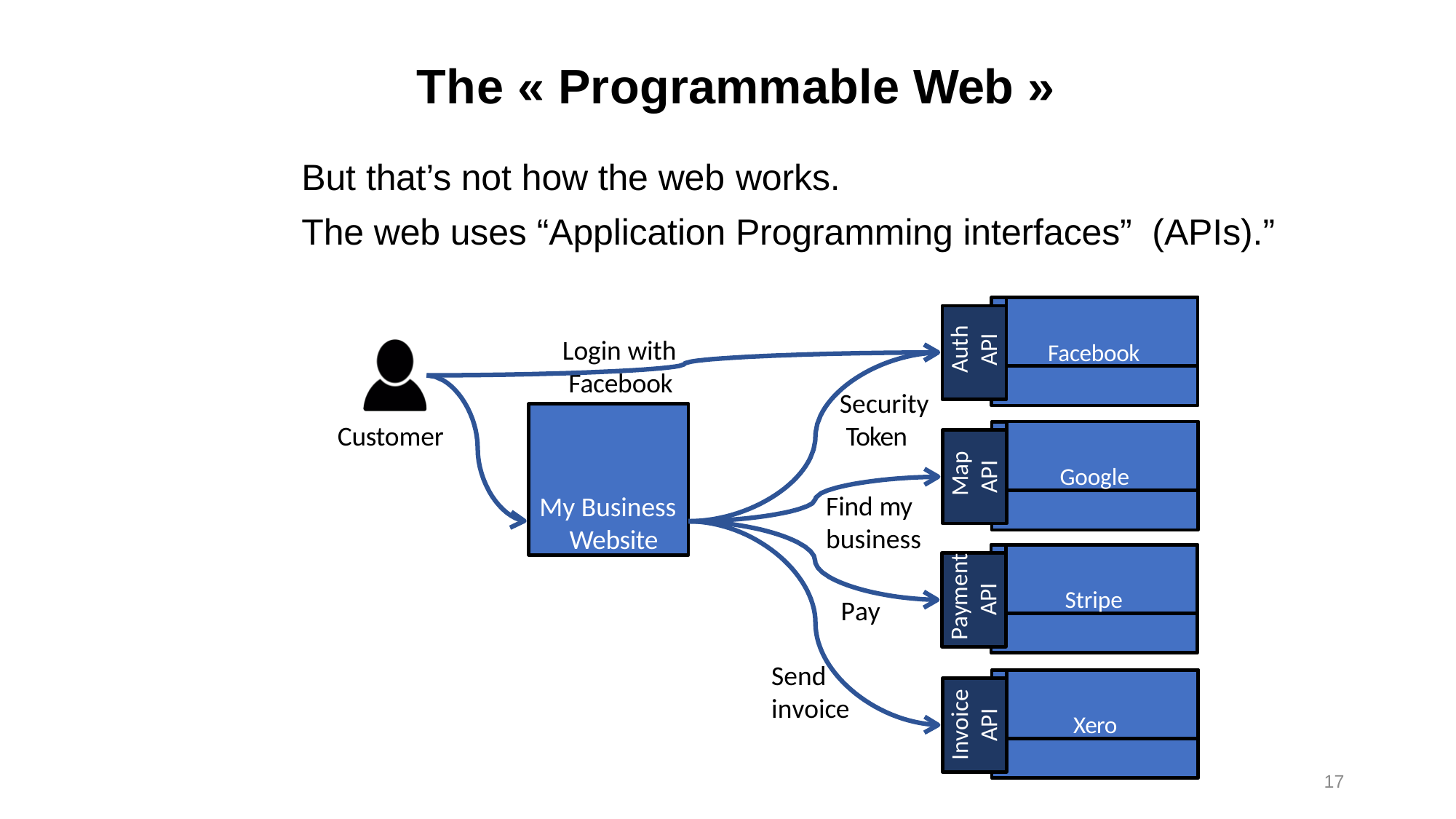

# The « Programmable Web »
But that’s not how the web works.
The web uses “Application Programming interfaces”  (APIs).”

Facebook

Auth
API
Login with  Facebook

Security  Token

My Business  Website
Customer

Google

Map
API

Find my  business

Stripe
Payment
API

Pay

Send  invoice

Xero

Invoice
API

17